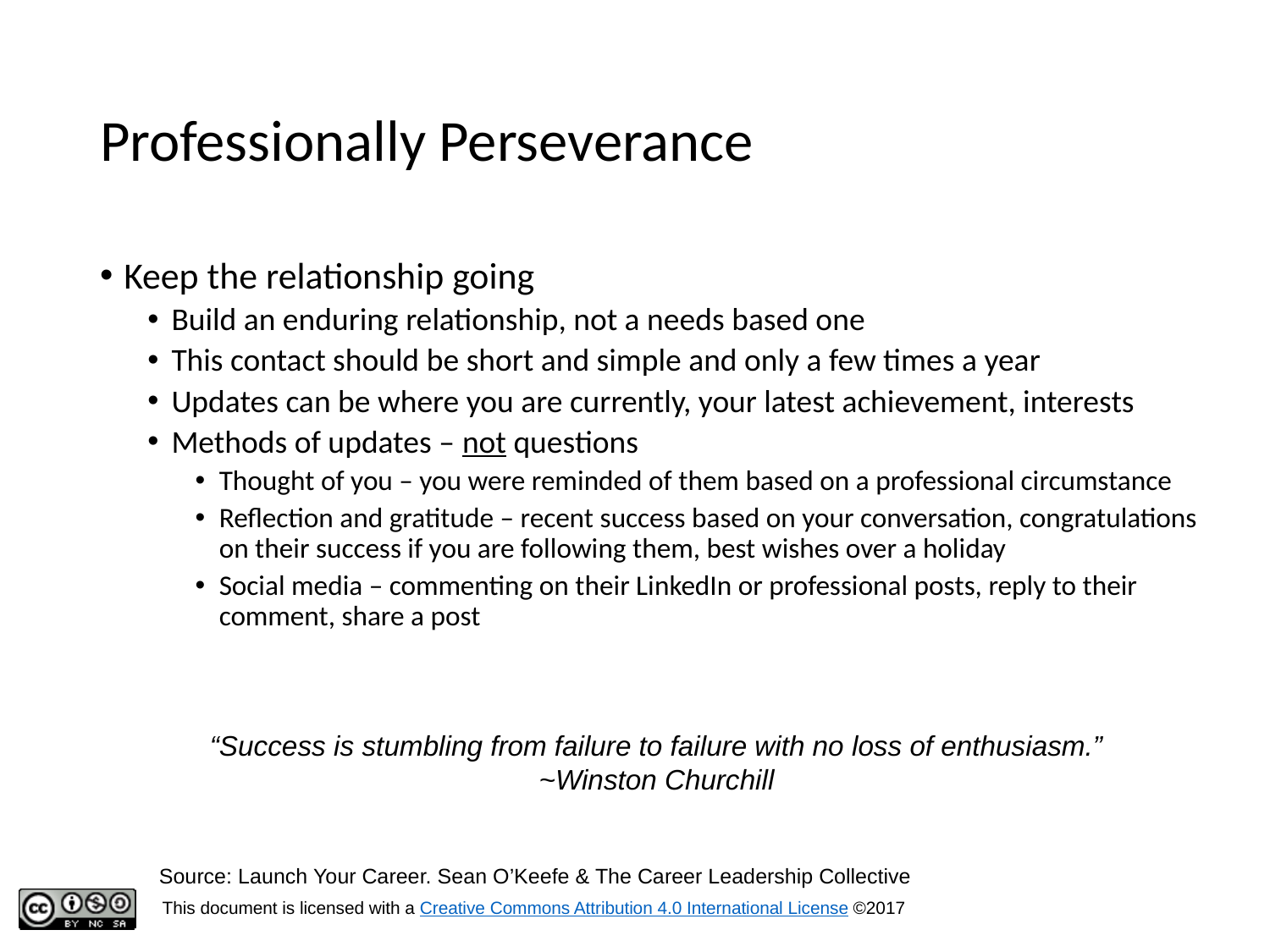

# Professionally Perseverance
Keep the relationship going
Build an enduring relationship, not a needs based one
This contact should be short and simple and only a few times a year
Updates can be where you are currently, your latest achievement, interests
Methods of updates – not questions
Thought of you – you were reminded of them based on a professional circumstance
Reflection and gratitude – recent success based on your conversation, congratulations on their success if you are following them, best wishes over a holiday
Social media – commenting on their LinkedIn or professional posts, reply to their comment, share a post
“Success is stumbling from failure to failure with no loss of enthusiasm.”
~Winston Churchill
Source: Launch Your Career. Sean O’Keefe & The Career Leadership Collective